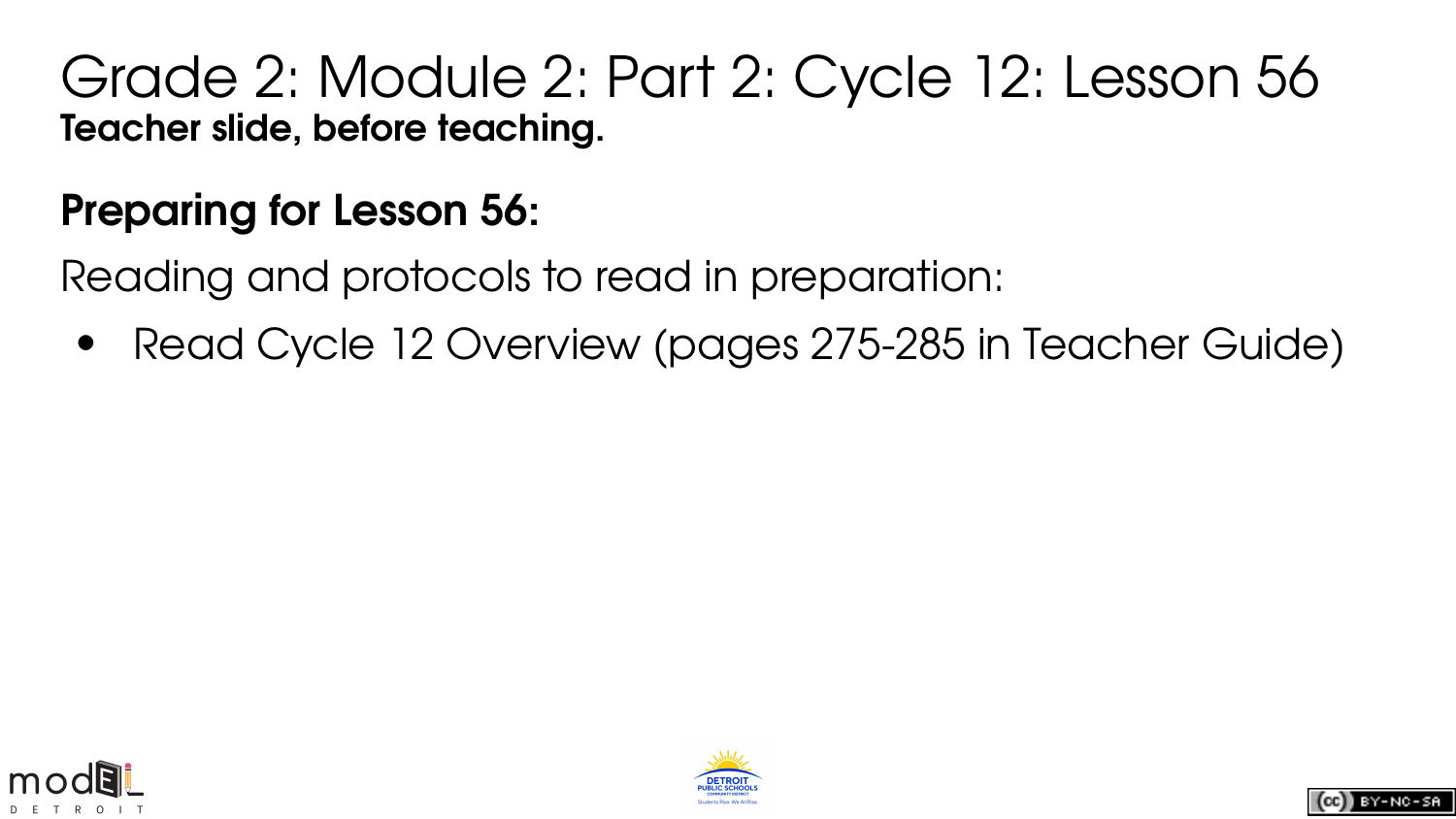

# Grade 2: Module 2: Part 2: Cycle 12: Lesson 56
Teacher slide, before teaching.
Preparing for Lesson 56:
Reading and protocols to read in preparation:
Read Cycle 12 Overview (pages 275-285 in Teacher Guide)